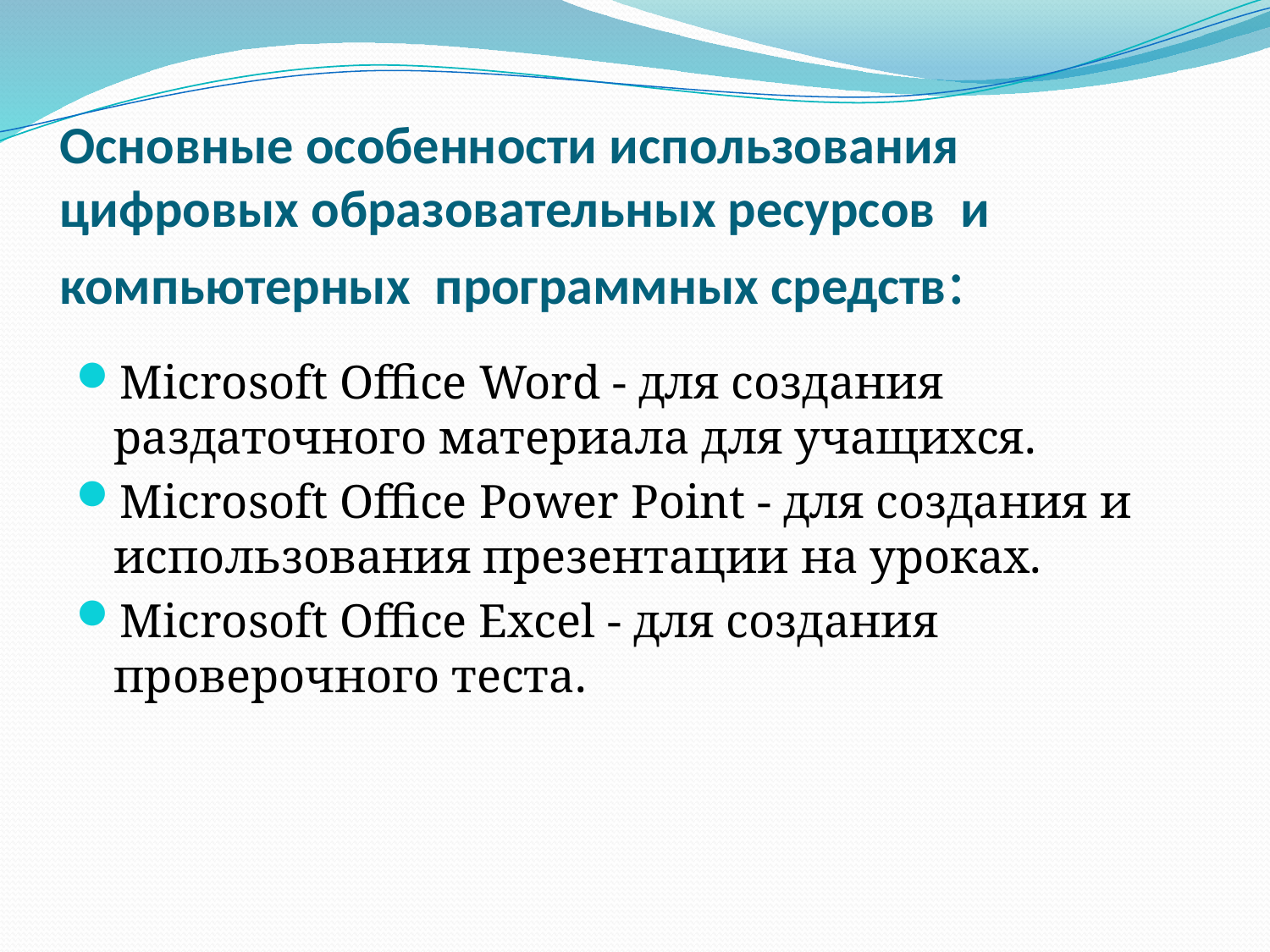

# Основные особенности использования цифровых образовательных ресурсов  и компьютерных  программных средств:
Microsoft Office Word - для создания раздаточного материала для учащихся.
Microsoft Office Power Point - для создания и использования презентации на уроках.
Microsoft Office Excel - для создания проверочного теста.